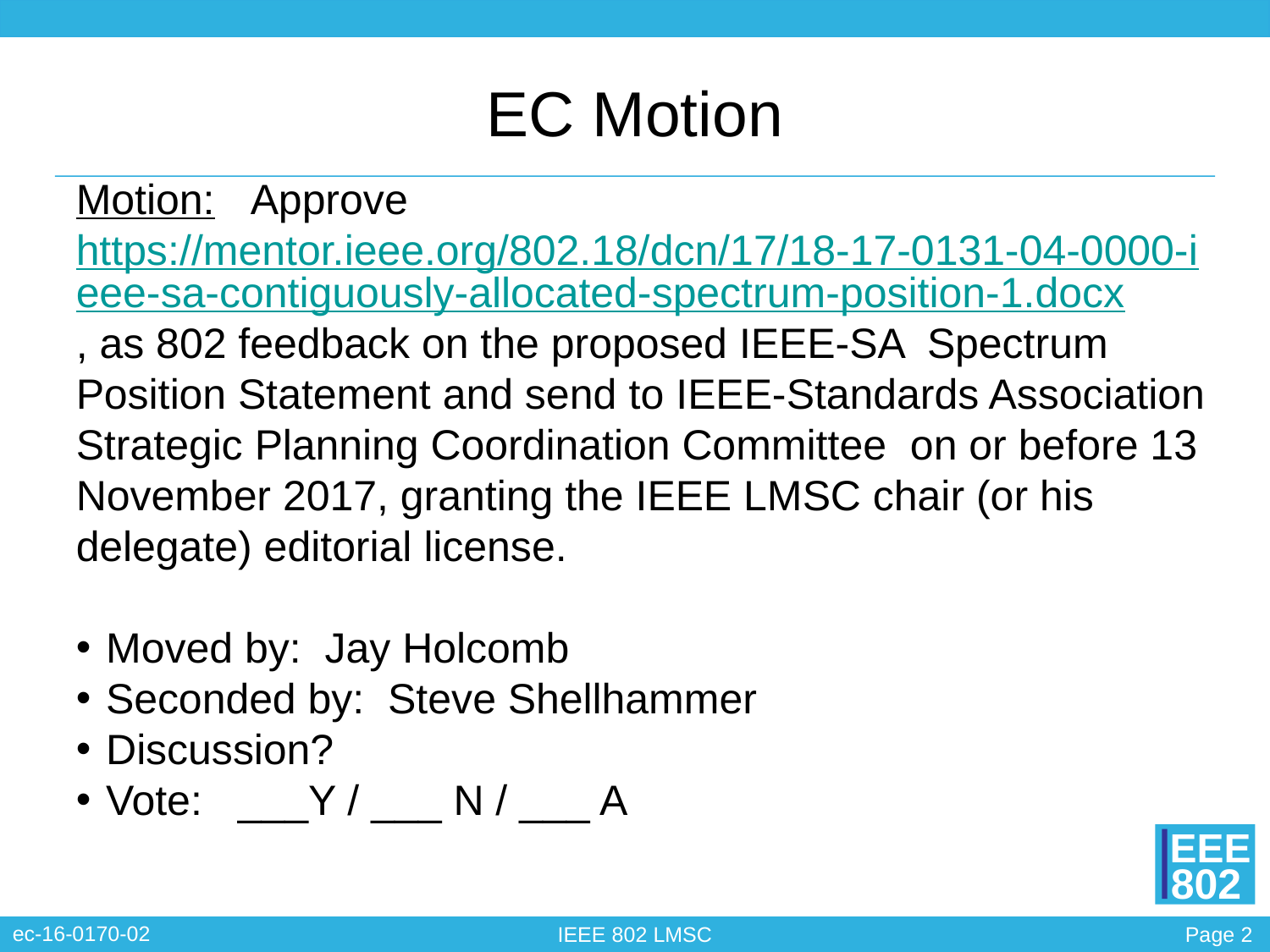

# EC Motion
Motion:   Approve https://mentor.ieee.org/802.18/dcn/17/18-17-0131-04-0000-ieee-sa-contiguously-allocated-spectrum-position-1.docx, as 802 feedback on the proposed IEEE-SA  Spectrum Position Statement and send to IEEE-Standards Association Strategic Planning Coordination Committee  on or before 13 November 2017, granting the IEEE LMSC chair (or his delegate) editorial license.

Moved by:  Jay Holcomb
Seconded by:  Steve Shellhammer
Discussion?
Vote:   ___Y / ___ N / ___ A